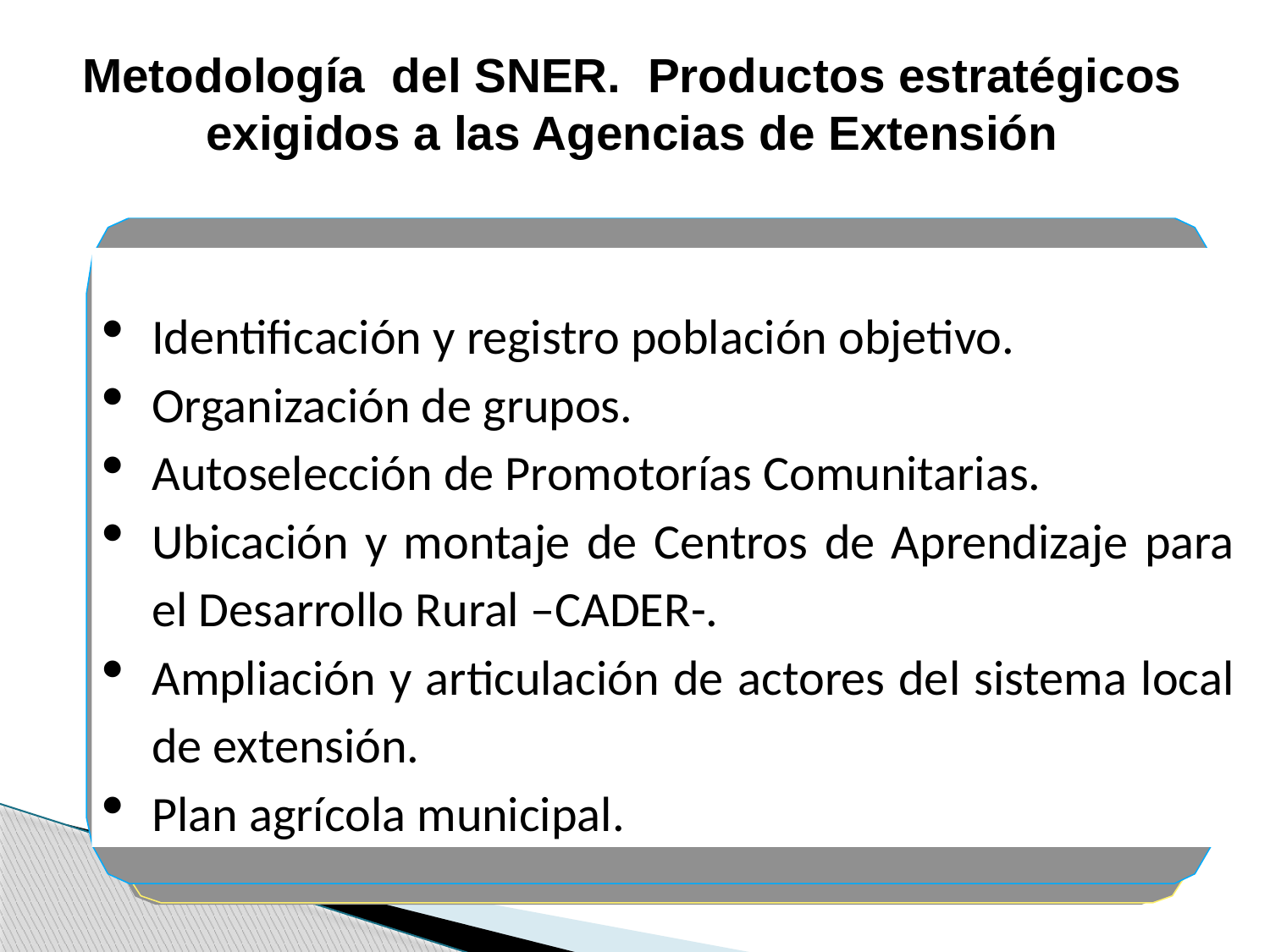

Metodología  del SNER.  Productos estratégicos exigidos a las Agencias de Extensión

Identificación y registro población objetivo.
Organización de grupos.
Autoselección de Promotorías Comunitarias.
Ubicación y montaje de Centros de Aprendizaje para el Desarrollo Rural –CADER-.
Ampliación y articulación de actores del sistema local de extensión.
Plan agrícola municipal.